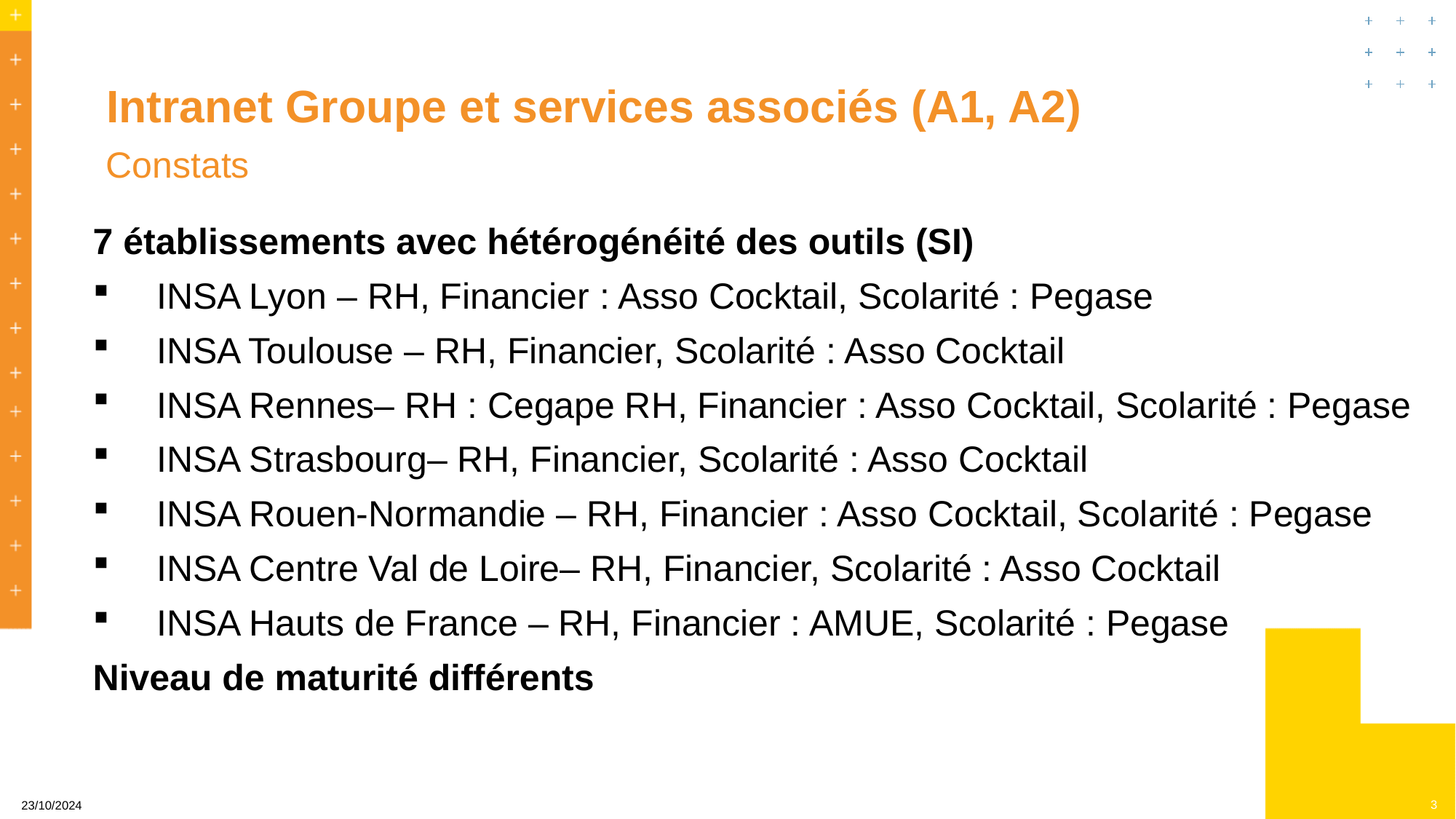

# Intranet Groupe et services associés (A1, A2)
Constats
7 établissements avec hétérogénéité des outils (SI)
 INSA Lyon – RH, Financier : Asso Cocktail, Scolarité : Pegase
 INSA Toulouse – RH, Financier, Scolarité : Asso Cocktail
 INSA Rennes– RH : Cegape RH, Financier : Asso Cocktail, Scolarité : Pegase
 INSA Strasbourg– RH, Financier, Scolarité : Asso Cocktail
 INSA Rouen-Normandie – RH, Financier : Asso Cocktail, Scolarité : Pegase
 INSA Centre Val de Loire– RH, Financier, Scolarité : Asso Cocktail
 INSA Hauts de France – RH, Financier : AMUE, Scolarité : Pegase
Niveau de maturité différents

3
23/10/2024